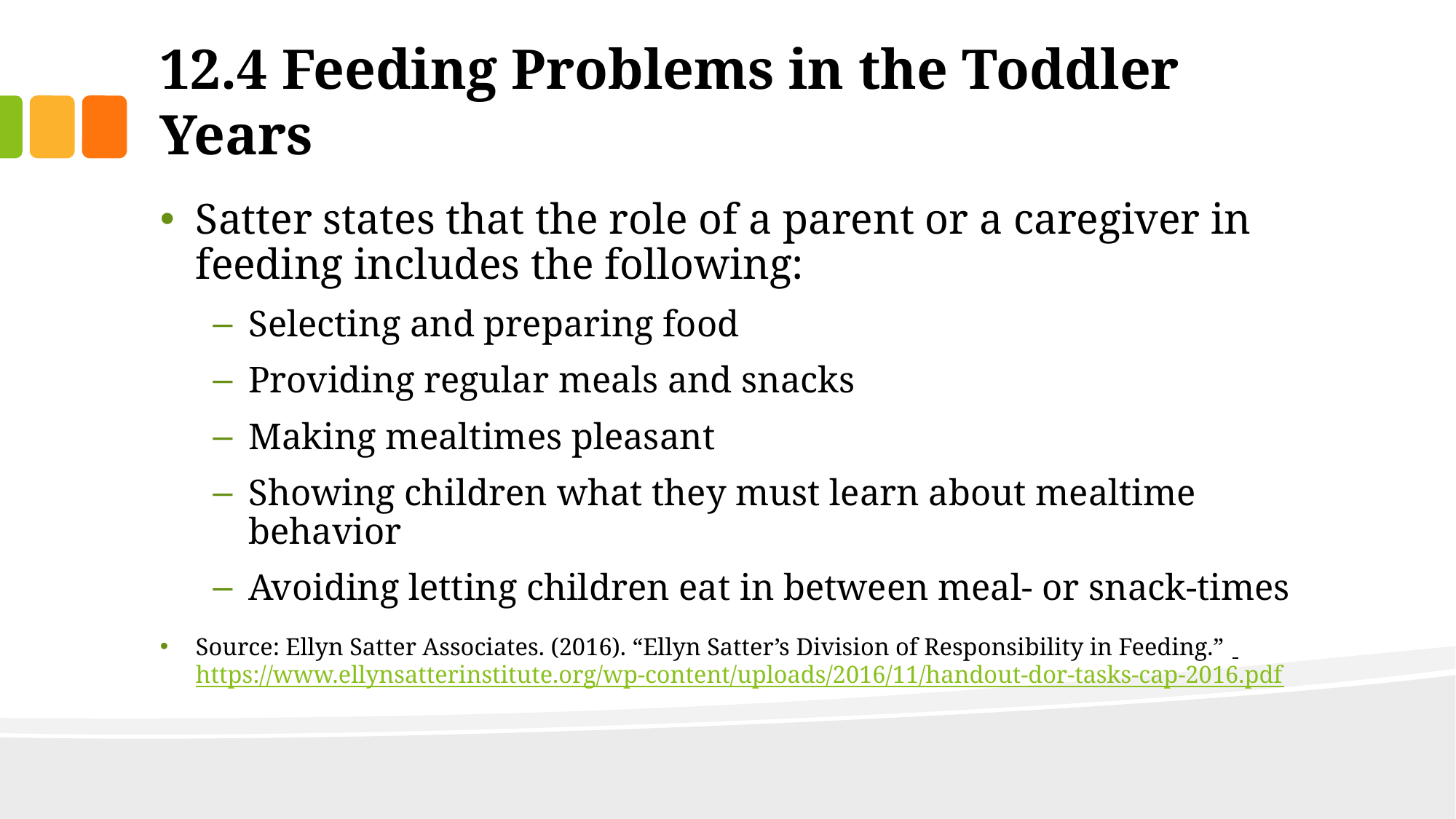

# 12.4 Feeding Problems in the Toddler Years
Satter states that the role of a parent or a caregiver in feeding includes the following:
Selecting and preparing food
Providing regular meals and snacks
Making mealtimes pleasant
Showing children what they must learn about mealtime behavior
Avoiding letting children eat in between meal- or snack-times
Source: Ellyn Satter Associates. (2016). “Ellyn Satter’s Division of Responsibility in Feeding.”  https://www.ellynsatterinstitute.org/wp-content/uploads/2016/11/handout-dor-tasks-cap-2016.pdf